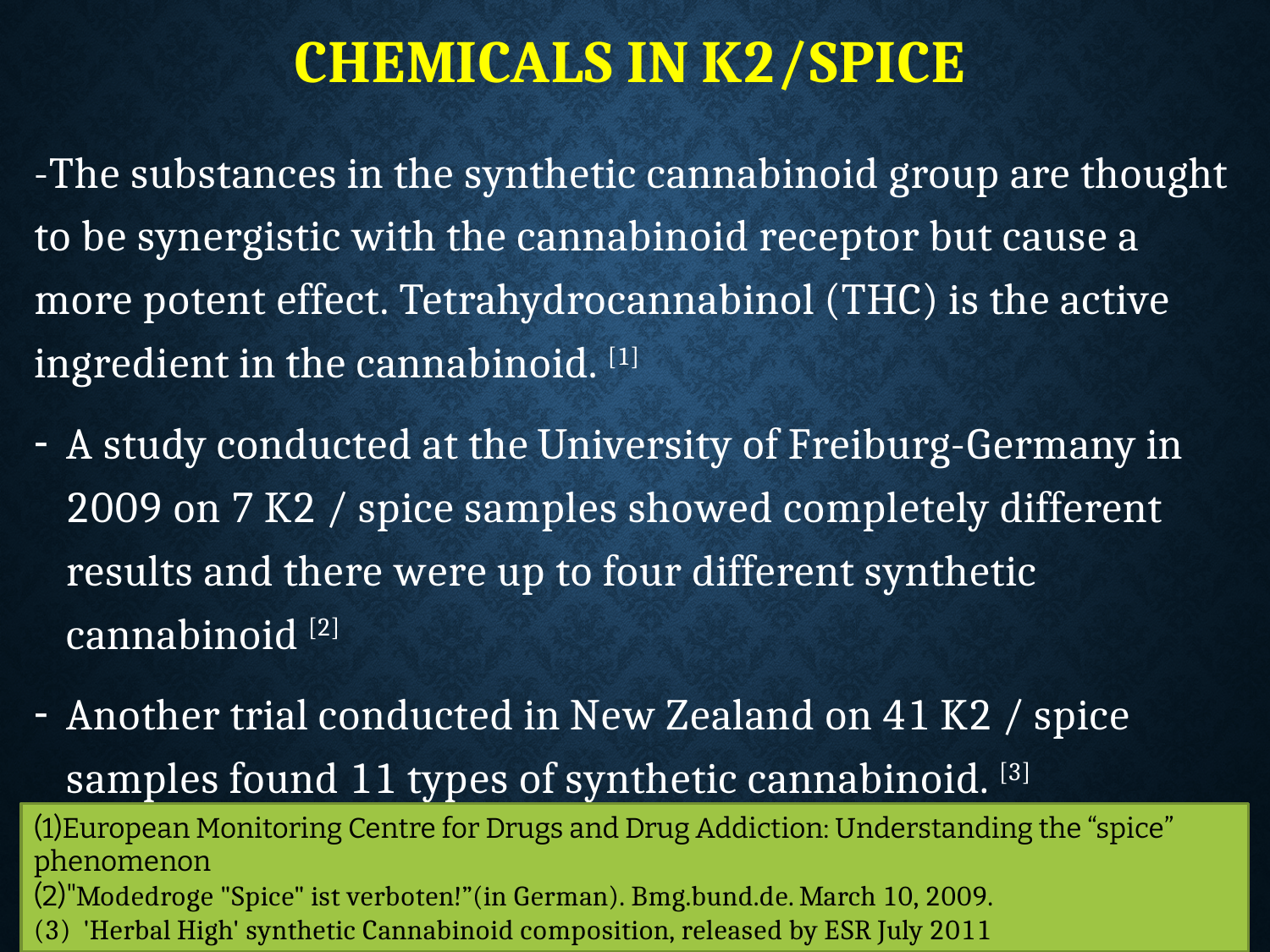

# CHEMICALS IN K2/Spice
-The substances in the synthetic cannabinoid group are thought to be synergistic with the cannabinoid receptor but cause a more potent effect. Tetrahydrocannabinol (THC) is the active ingredient in the cannabinoid. [1]
A study conducted at the University of Freiburg-Germany in 2009 on 7 K2 / spice samples showed completely different results and there were up to four different synthetic cannabinoid [2]
Another trial conducted in New Zealand on 41 K2 / spice samples found 11 types of synthetic cannabinoid. [3]

(1)European Monitoring Centre for Drugs and Drug Addiction: Understanding the “spice” phenomenon
(2)"Modedroge "Spice" ist verboten!”(in German). Bmg.bund.de. March 10, 2009.
(3)  'Herbal High' synthetic Cannabinoid composition, released by ESR July 2011